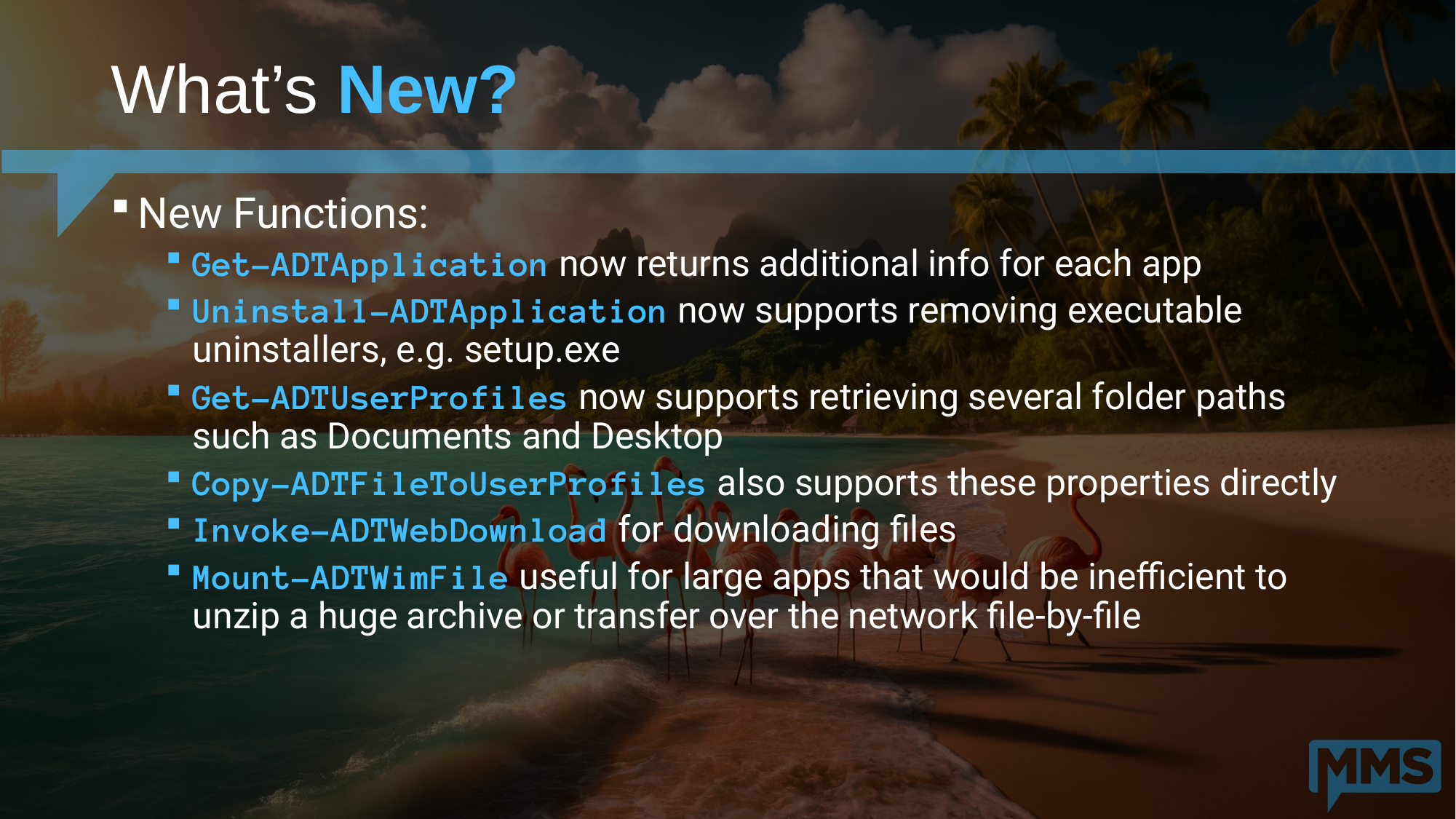

# What’s New?
New Functions:
Get-ADTApplication now returns additional info for each app
Uninstall-ADTApplication now supports removing executable uninstallers, e.g. setup.exe
Get-ADTUserProfiles now supports retrieving several folder paths such as Documents and Desktop
Copy-ADTFileToUserProfiles also supports these properties directly
Invoke-ADTWebDownload for downloading files
Mount-ADTWimFile useful for large apps that would be inefficient to unzip a huge archive or transfer over the network file-by-file